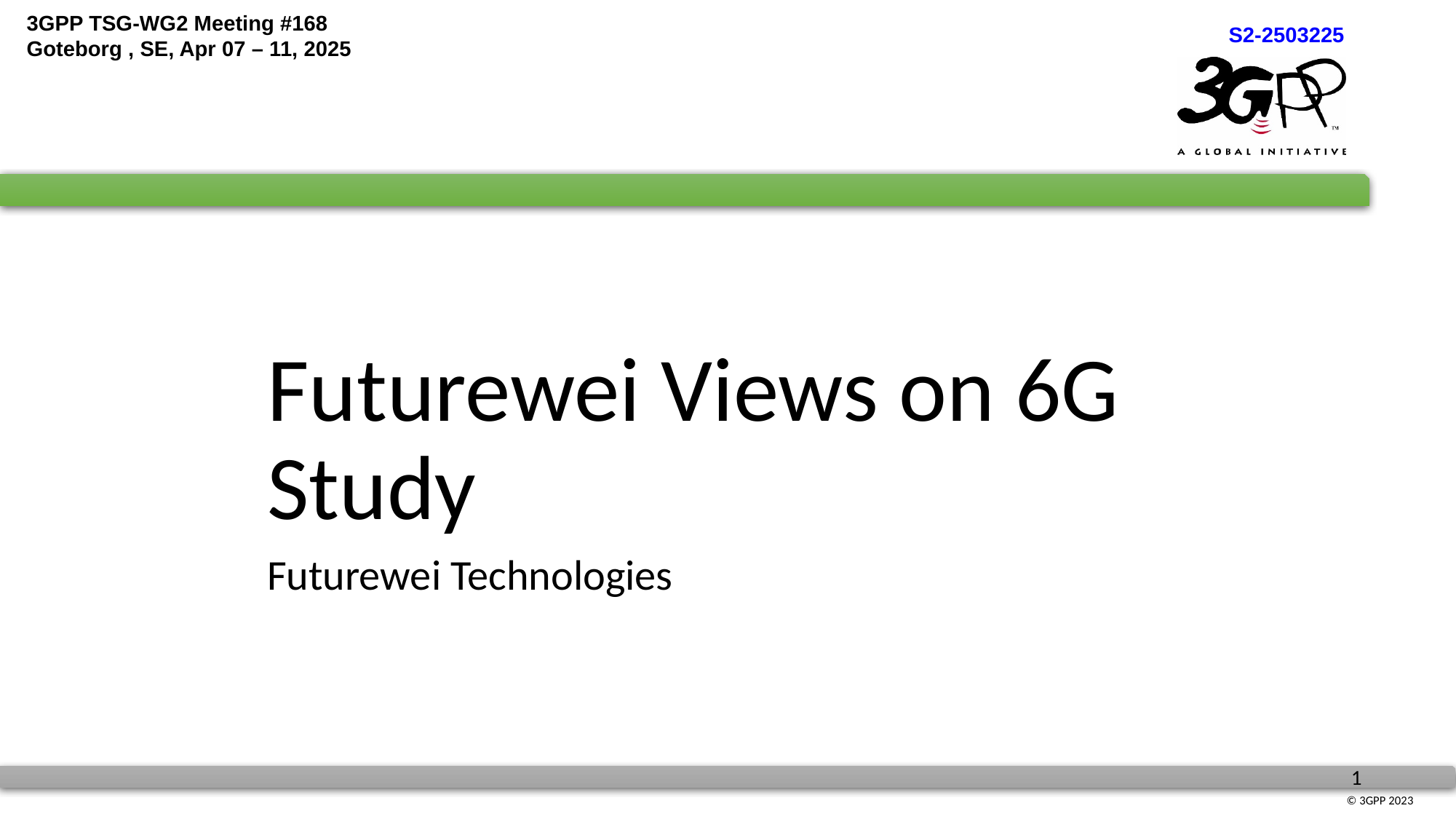

# Futurewei Views on 6G Study
Futurewei Technologies